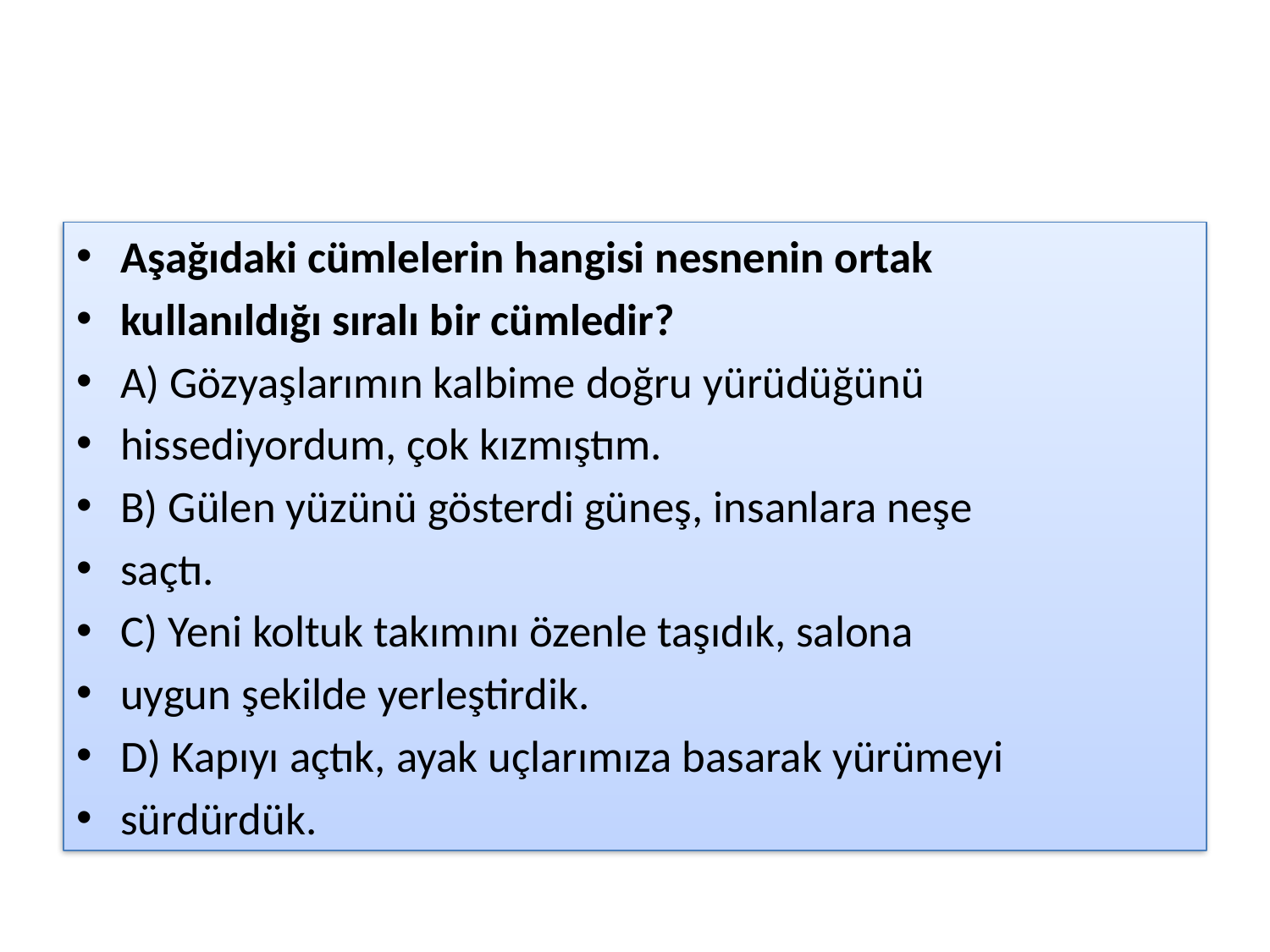

#
Aşağıdaki cümlelerin hangisi nesnenin ortak
kullanıldığı sıralı bir cümledir?
A) Gözyaşlarımın kalbime doğru yürüdüğünü
hissediyordum, çok kızmıştım.
B) Gülen yüzünü gösterdi güneş, insanlara neşe
saçtı.
C) Yeni koltuk takımını özenle taşıdık, salona
uygun şekilde yerleştirdik.
D) Kapıyı açtık, ayak uçlarımıza basarak yürümeyi
sürdürdük.